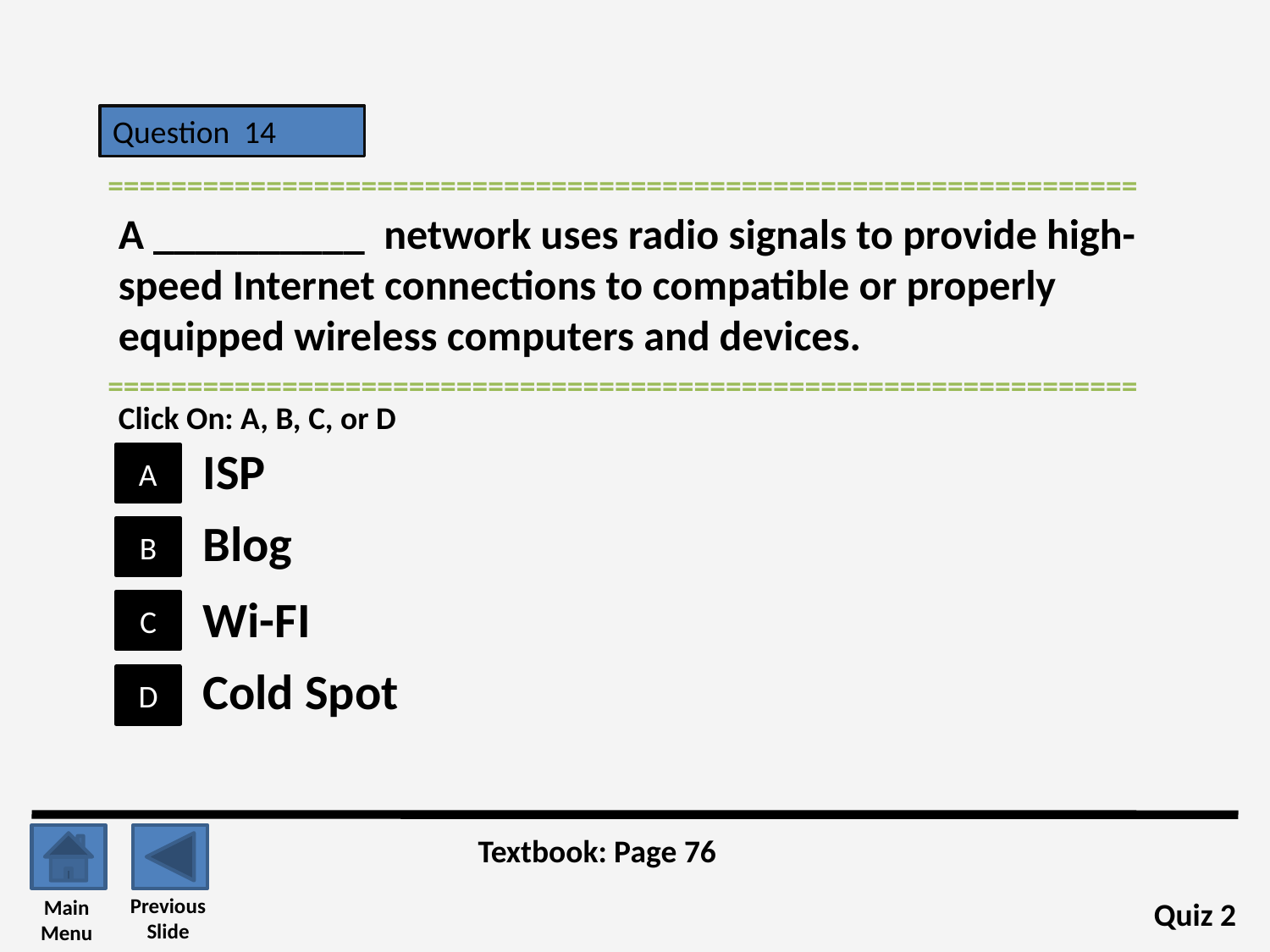

Question  14
=================================================================
A __________  network uses radio signals to provide high-speed Internet connections to compatible or properly equipped wireless computers and devices.
=================================================================
Click On: A, B, C, or D

ISP
A
Blog
B
Wi-FI
C
Cold Spot
D

Textbook: Page 76
Previous
Slide
Main
Menu
Quiz 2